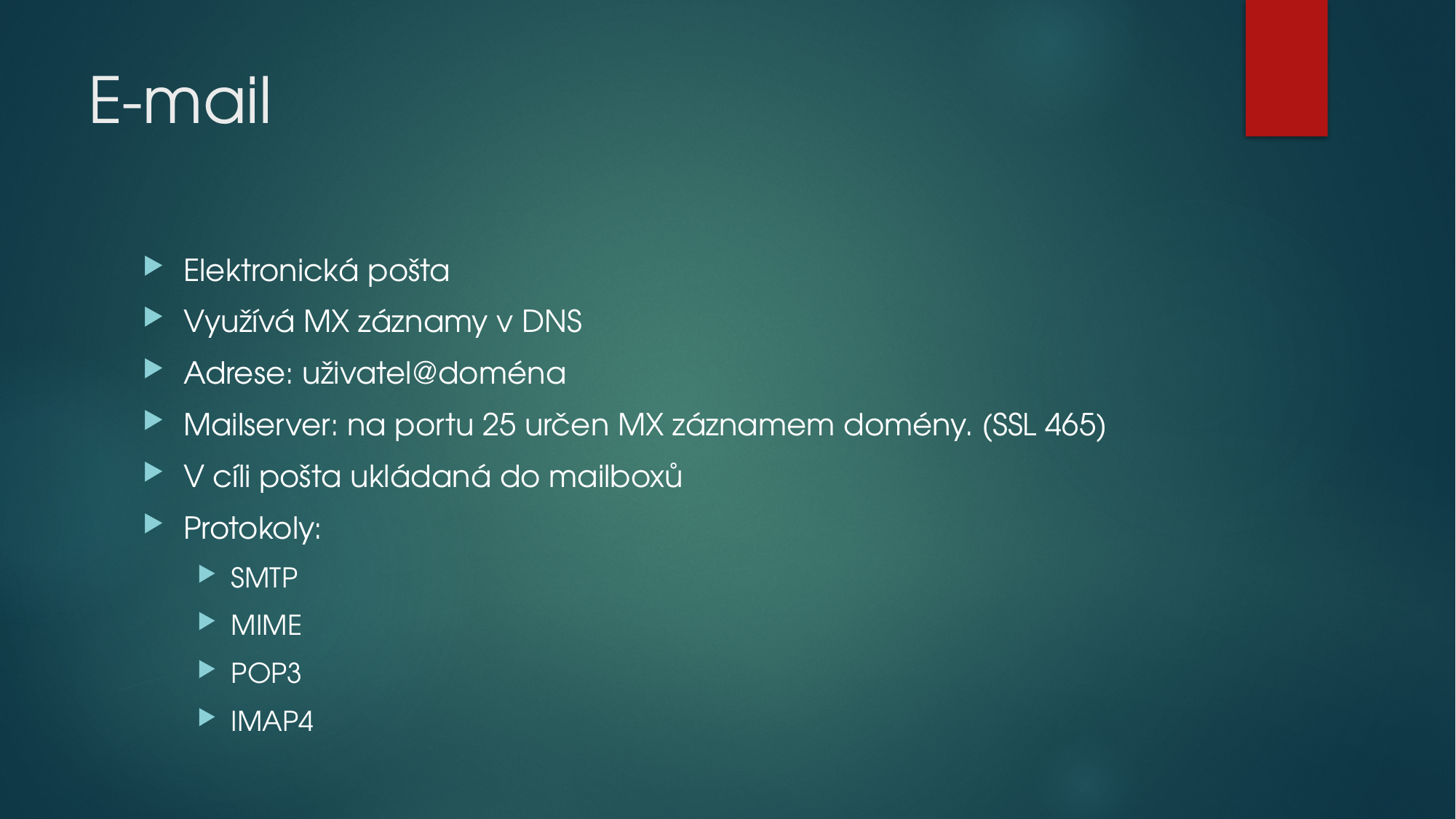

# E-mail
Elektronická pošta
Využívá MX záznamy v DNS
Adrese: uživatel@doména
Mailserver: na portu 25 určen MX záznamem domény. (SSL 465)
V cíli pošta ukládaná do mailboxů
Protokoly:
SMTP
MIME
POP3
IMAP4